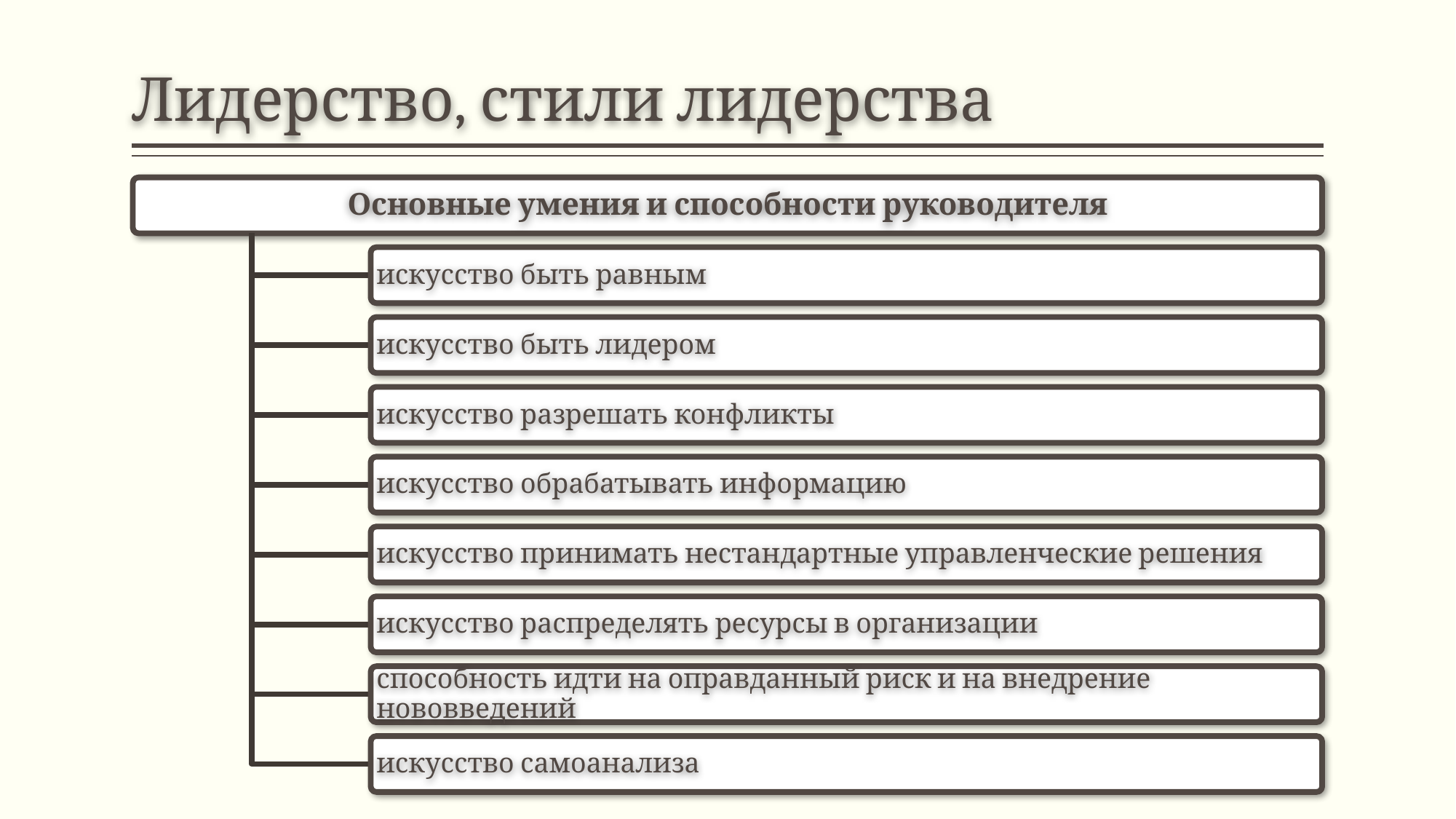

# Лидерство, стили лидерства

Основные умения и способности руководителя

искусство быть равным

искусство быть лидером

искусство разрешать конфликты

искусство обрабатывать информацию

искусство принимать нестандартные управленческие решения

искусство распределять ресурсы в организации

способность идти на оправданный риск и на внедрение нововведений

искусство самоанализа